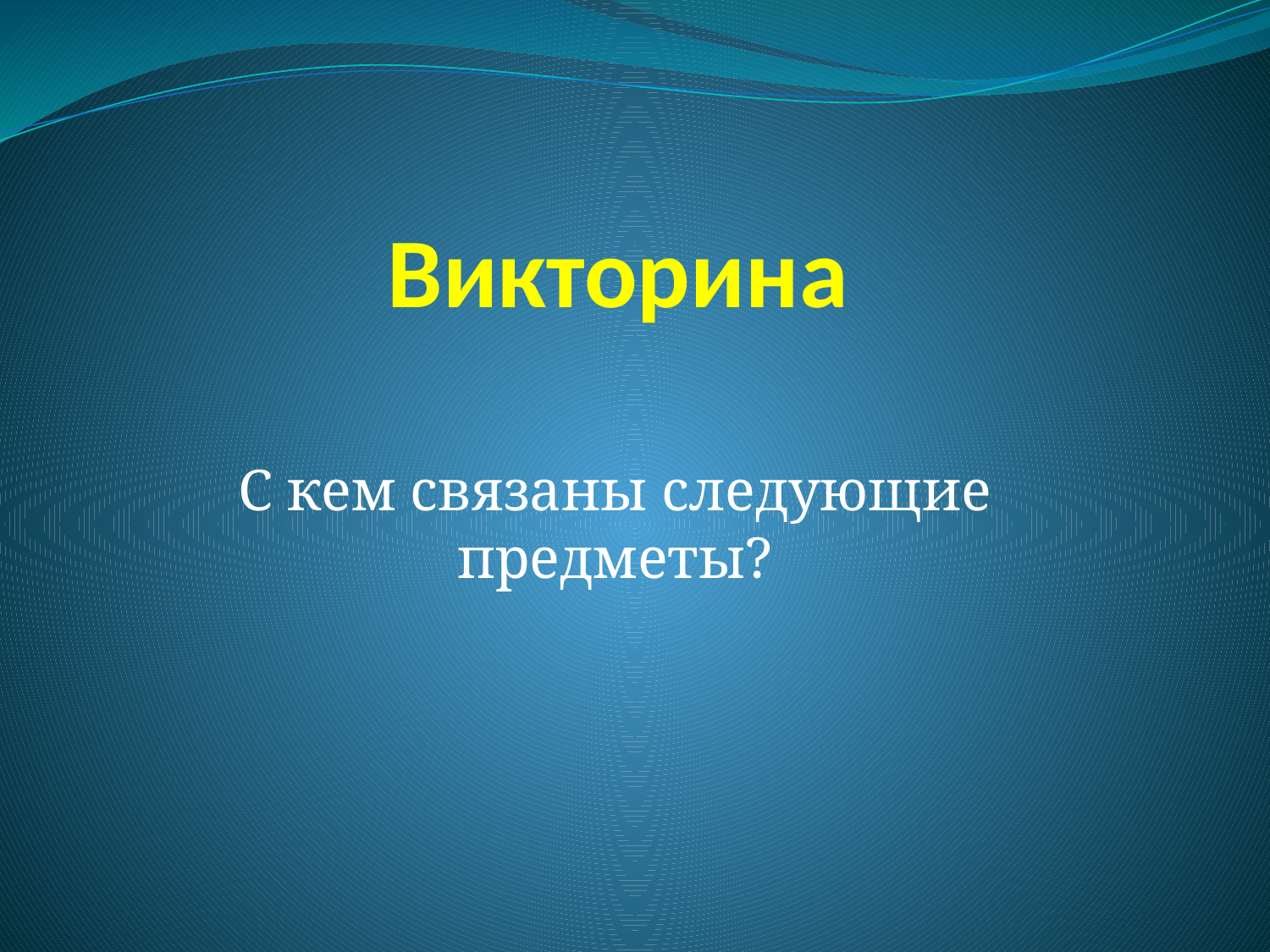

# Викторина
С кем связаны следующие предметы?